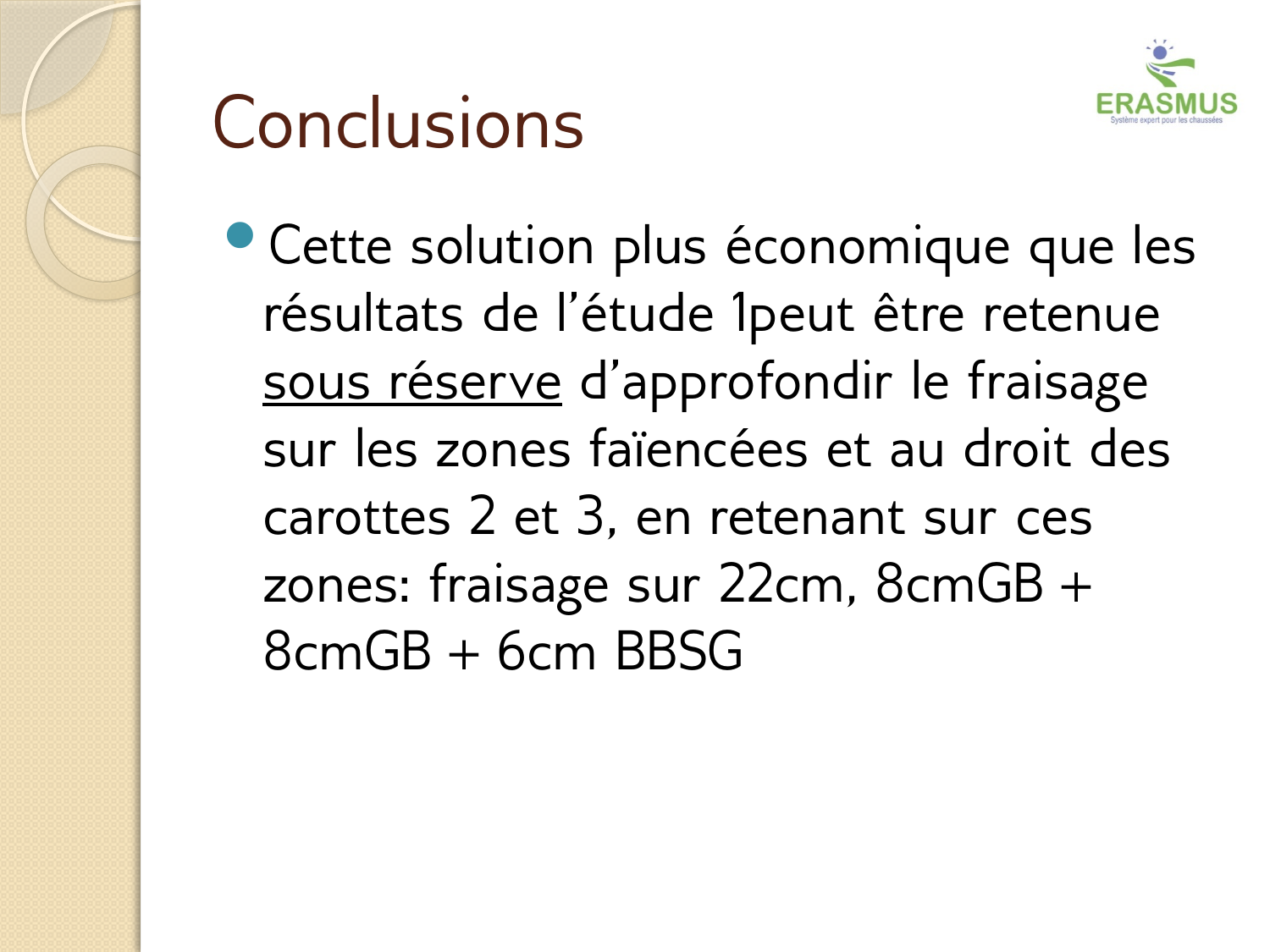

# Conclusions
Cette solution plus économique que les résultats de l’étude 1peut être retenue sous réserve d’approfondir le fraisage sur les zones faïencées et au droit des carottes 2 et 3, en retenant sur ces zones: fraisage sur 22cm, 8cmGB + 8cmGB + 6cm BBSG